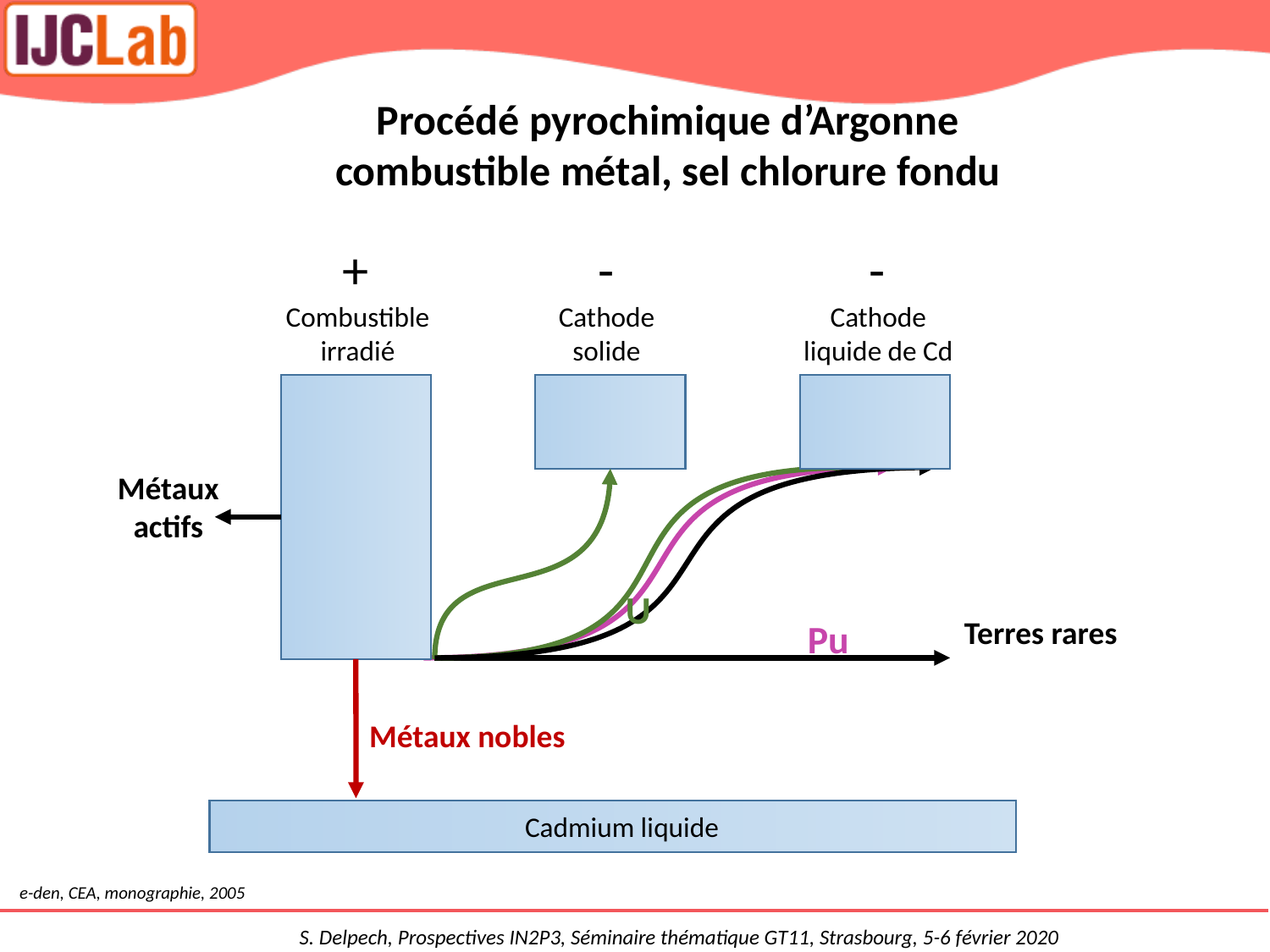

Procédé pyrochimique d’Argonne
combustible métal, sel chlorure fondu
+
-
-
Combustible
irradié
Cathode
solide
Cathode
liquide de Cd

Métaux actifs
U
Terres rares
Pu
Métaux nobles

Cadmium liquide
e-den, CEA, monographie, 2005